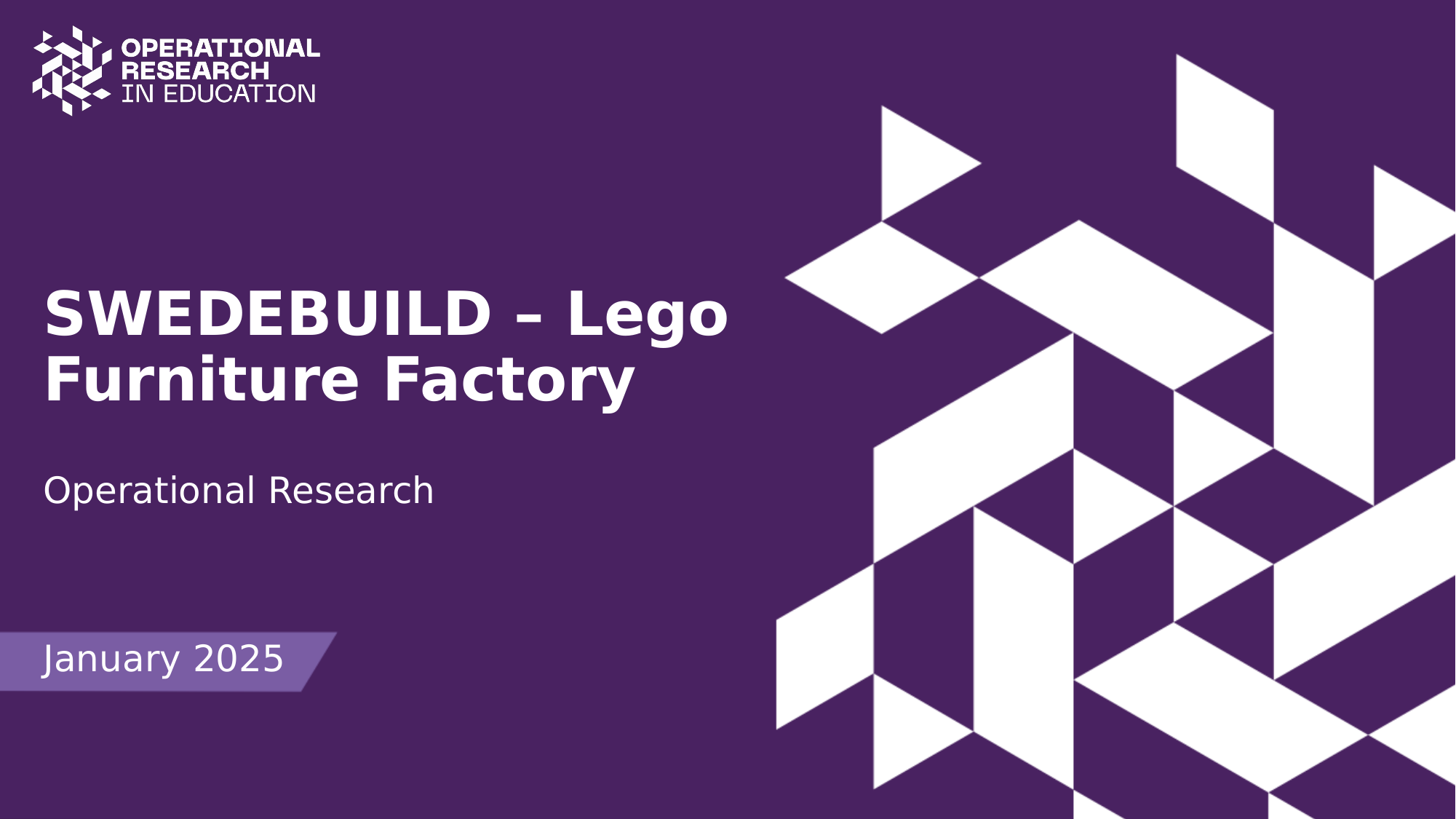

# SWEDEBUILD – Lego Furniture Factory
Operational Research
January 2025